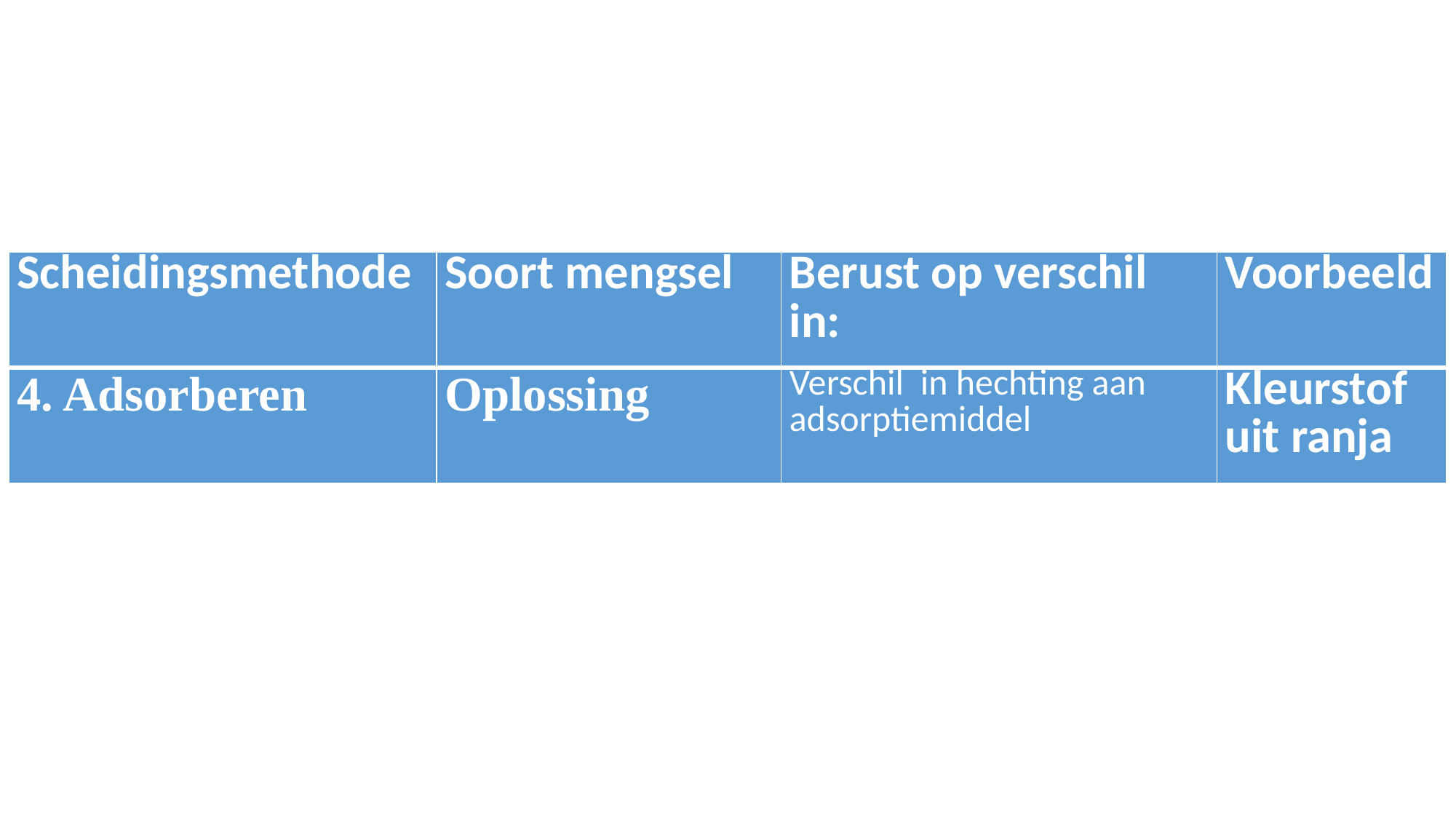

#
| Scheidingsmethode | Soort mengsel | Berust op verschil in: | Voorbeeld |
| --- | --- | --- | --- |
| 4. Adsorberen | Oplossing | Verschil  in hechting aan adsorptiemiddel | Kleurstof uit ranja |